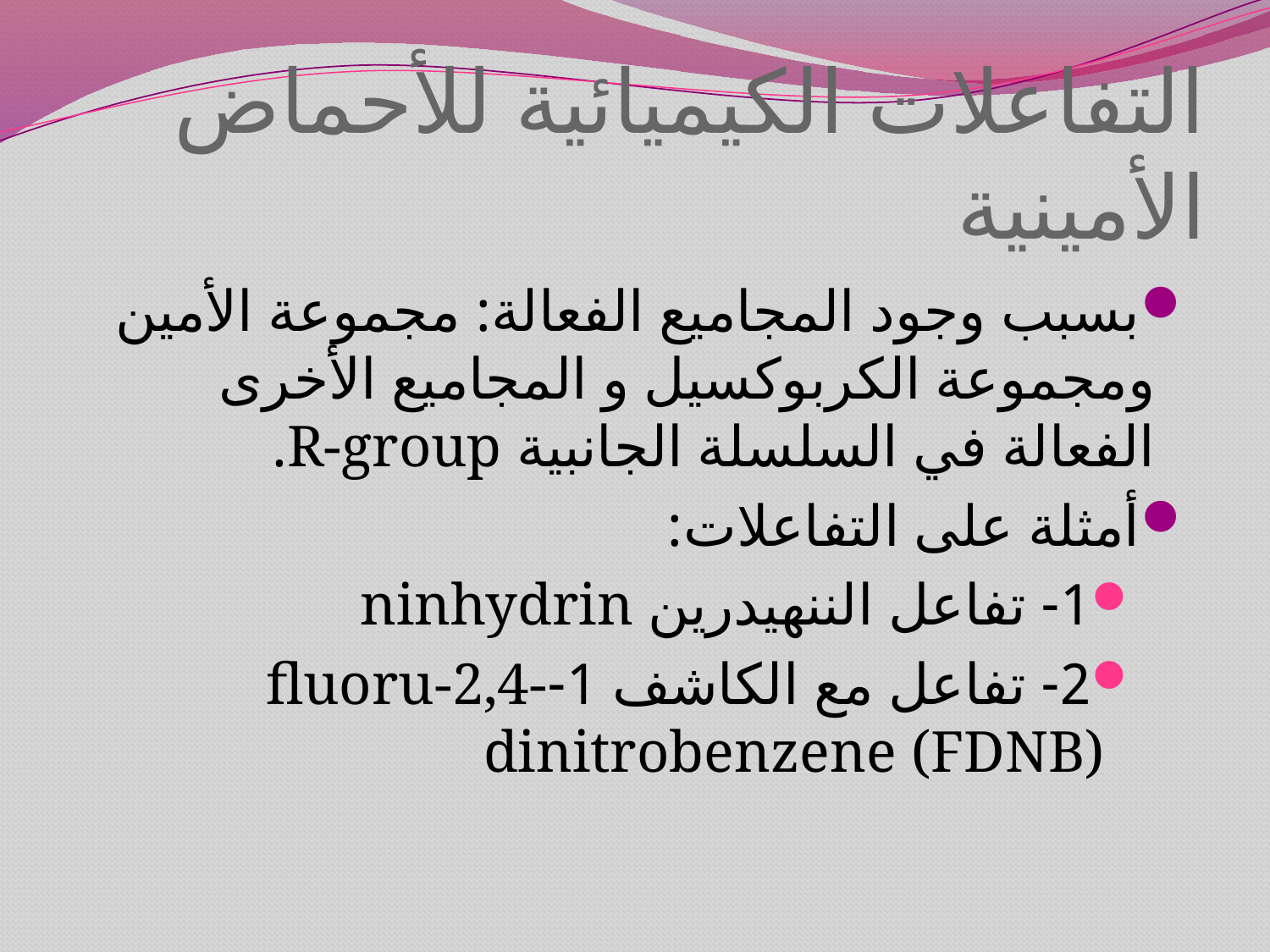

# التفاعلات الكيميائية للأحماض الأمينية
بسبب وجود المجاميع الفعالة: مجموعة الأمين ومجموعة الكربوكسيل و المجاميع الأخرى الفعالة في السلسلة الجانبية R-group.
أمثلة على التفاعلات:
1- تفاعل الننهيدرين ninhydrin
2- تفاعل مع الكاشف 1-fluoru-2,4-dinitrobenzene (FDNB)